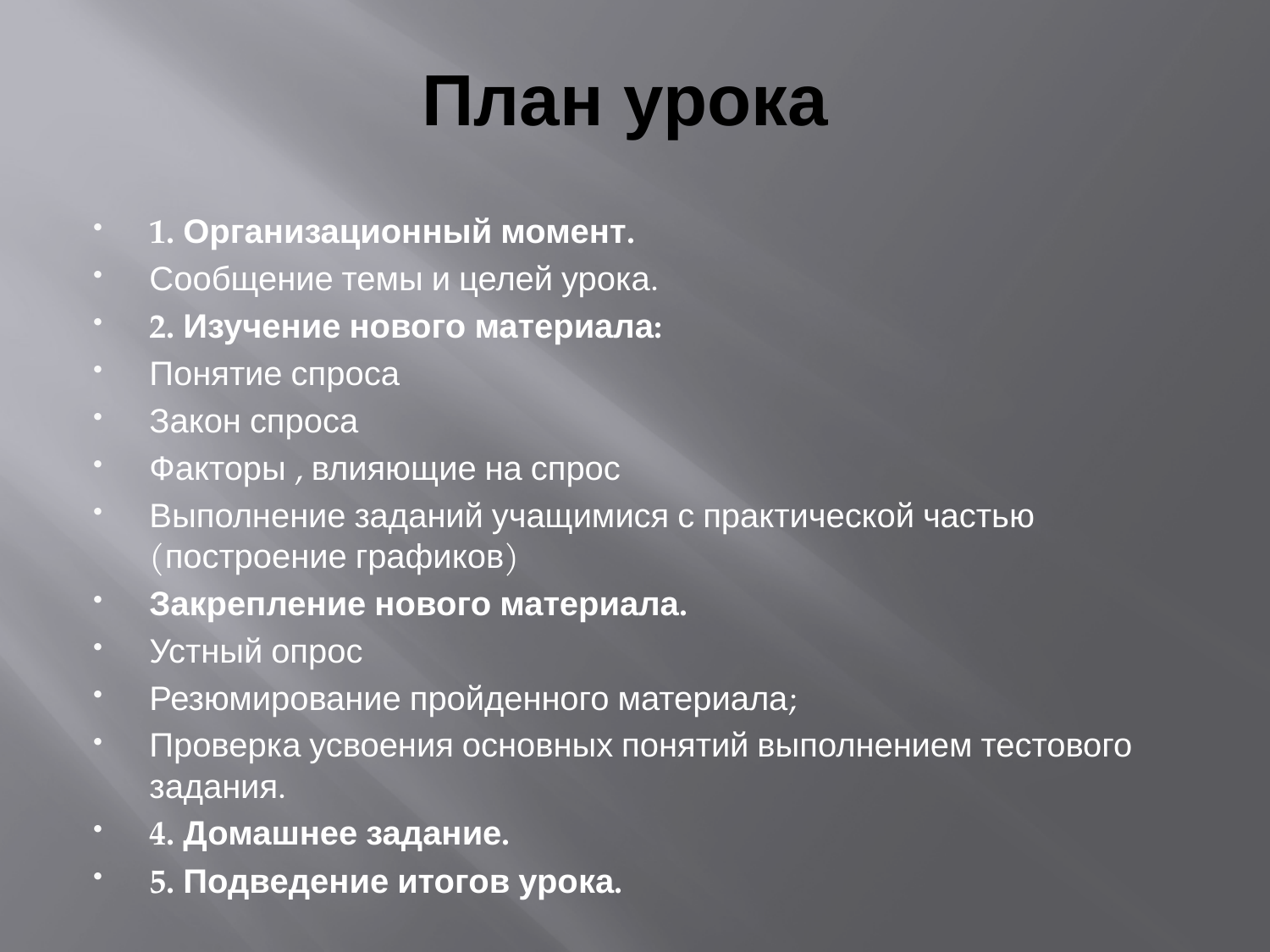

# План урока

1. Организационный момент.
Сообщение темы и целей урока.
2. Изучение нового материала:
Понятие спроса
Закон спроса
Факторы , влияющие на спрос
Выполнение заданий учащимися с практической частью (построение графиков)
Закрепление нового материала.
Устный опрос
Резюмирование пройденного материала;
Проверка усвоения основных понятий выполнением тестового задания.
4. Домашнее задание.
5. Подведение итогов урока.